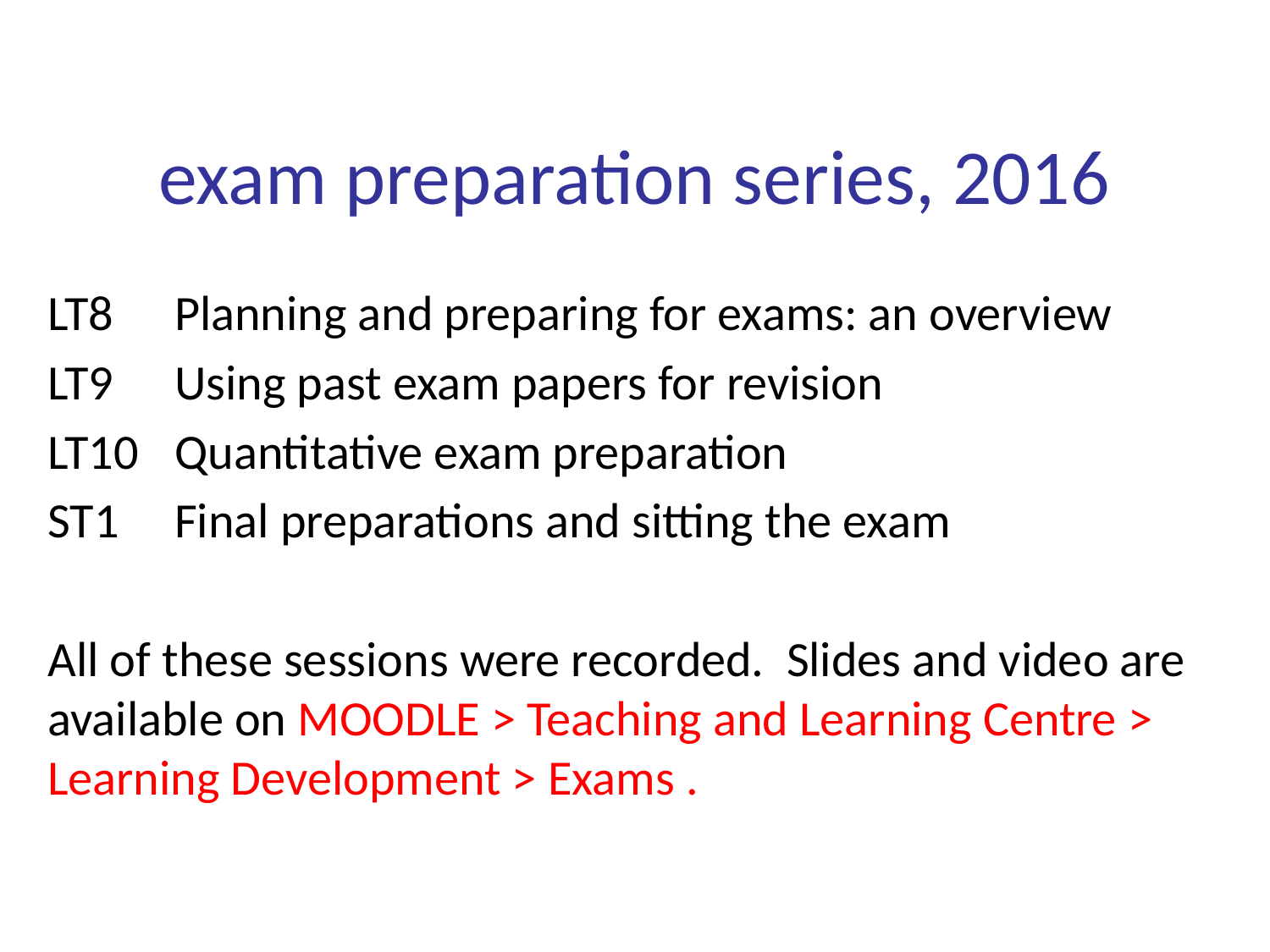

# exam preparation series, 2016
LT8	Planning and preparing for exams: an overview
LT9 	Using past exam papers for revision
LT10	Quantitative exam preparation
ST1	Final preparations and sitting the exam

All of these sessions were recorded.  Slides and video are available on MOODLE > Teaching and Learning Centre > Learning Development > Exams .